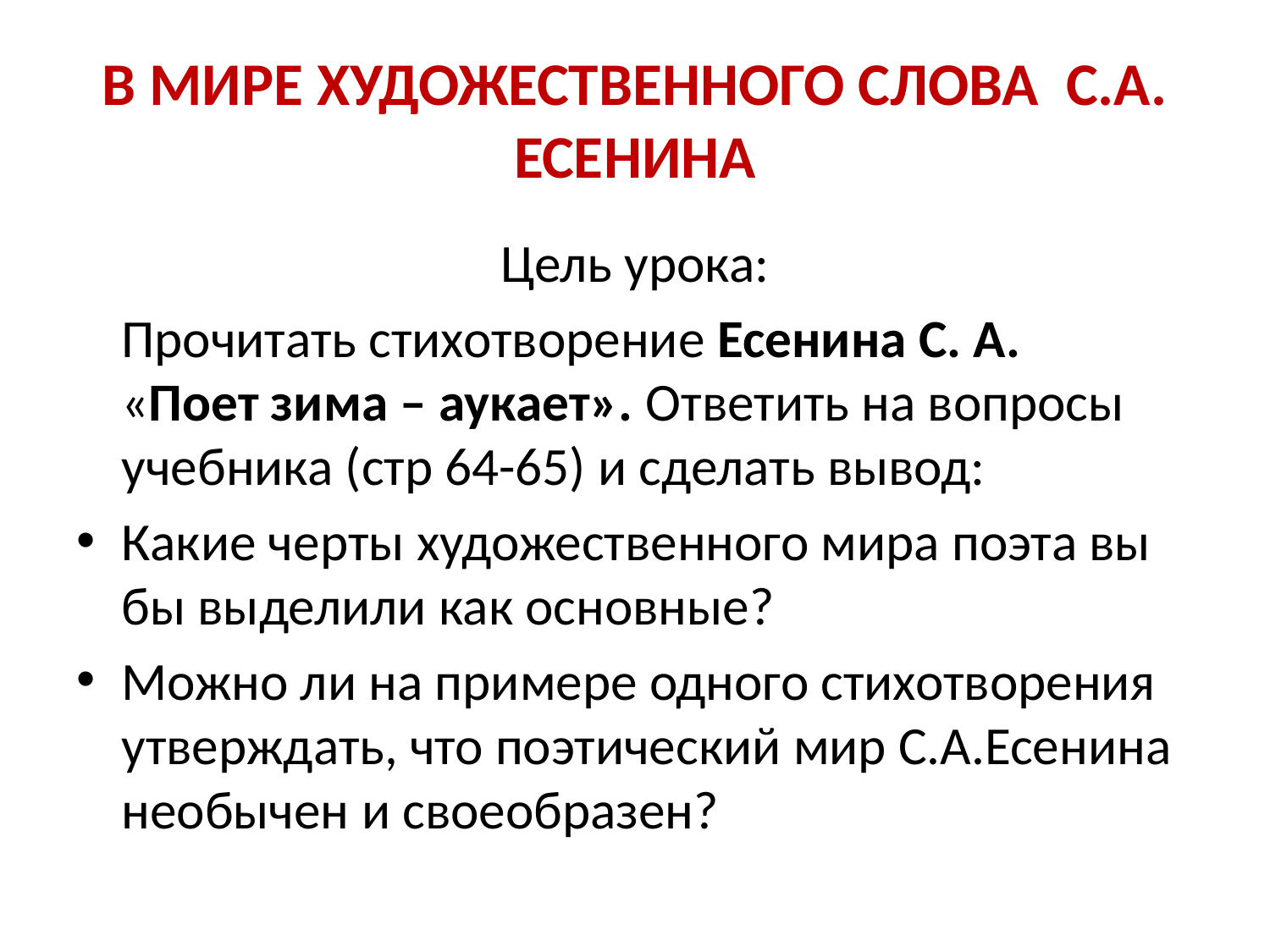

# В МИРЕ ХУДОЖЕСТВЕННОГО СЛОВА  С.А. ЕСЕНИНА
Цель урока:
	Прочитать стихотворение Есенина С. А.
«Поет зима – аукает». Ответить на вопросы учебника (стр 64-65) и сделать вывод:
Какие черты художественного мира поэта вы бы выделили как основные?
Можно ли на примере одного стихотворения утверждать, что поэтический мир С.А.Есенина необычен и своеобразен?